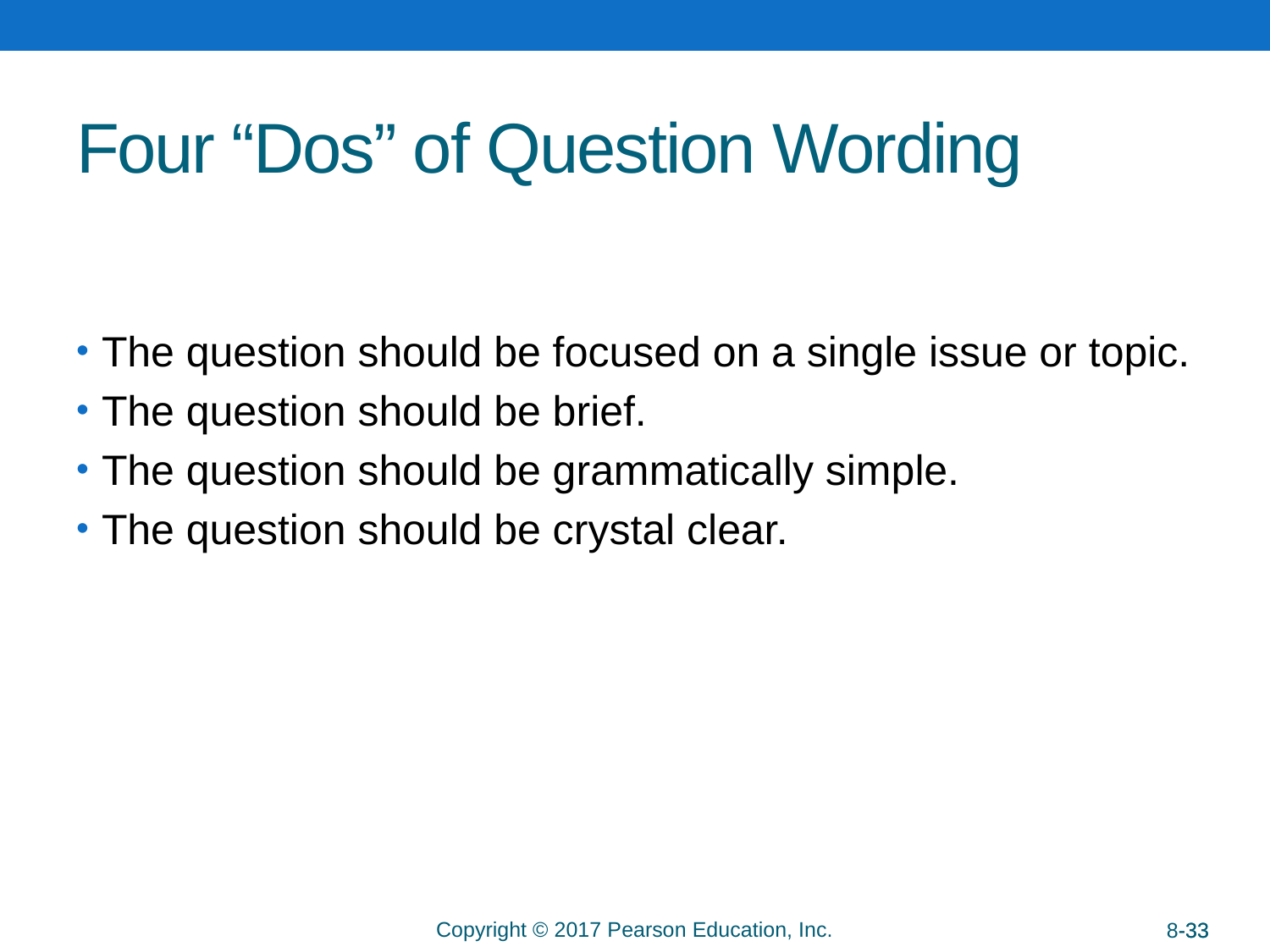

# Four “Dos” of Question Wording
The question should be focused on a single issue or topic.
The question should be brief.
The question should be grammatically simple.
The question should be crystal clear.